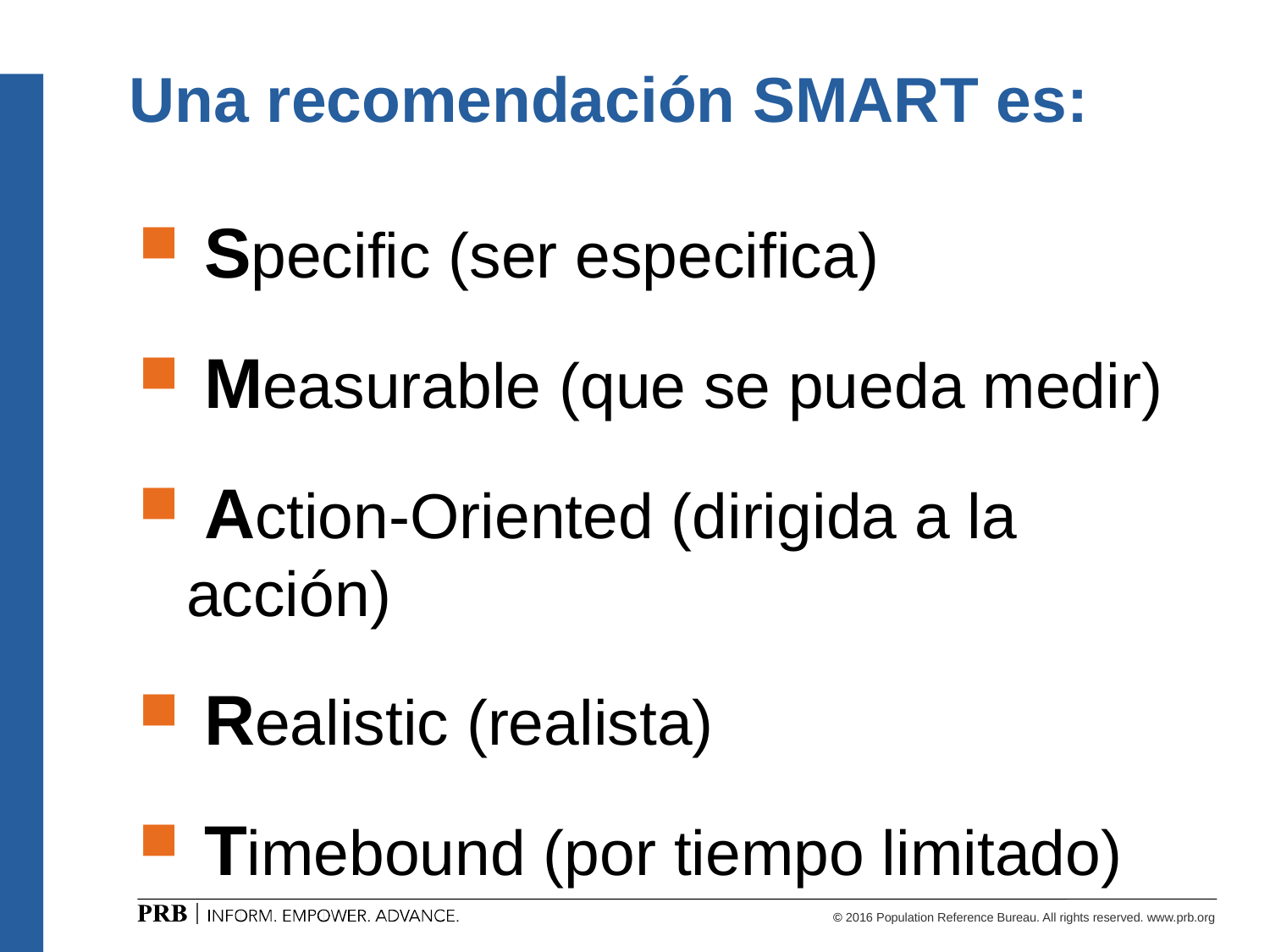

# Una recomendación SMART es:
 Specific (ser especifica)
 Measurable (que se pueda medir)
 Action-Oriented (dirigida a la acción)
 Realistic (realista)
 Timebound (por tiempo limitado)